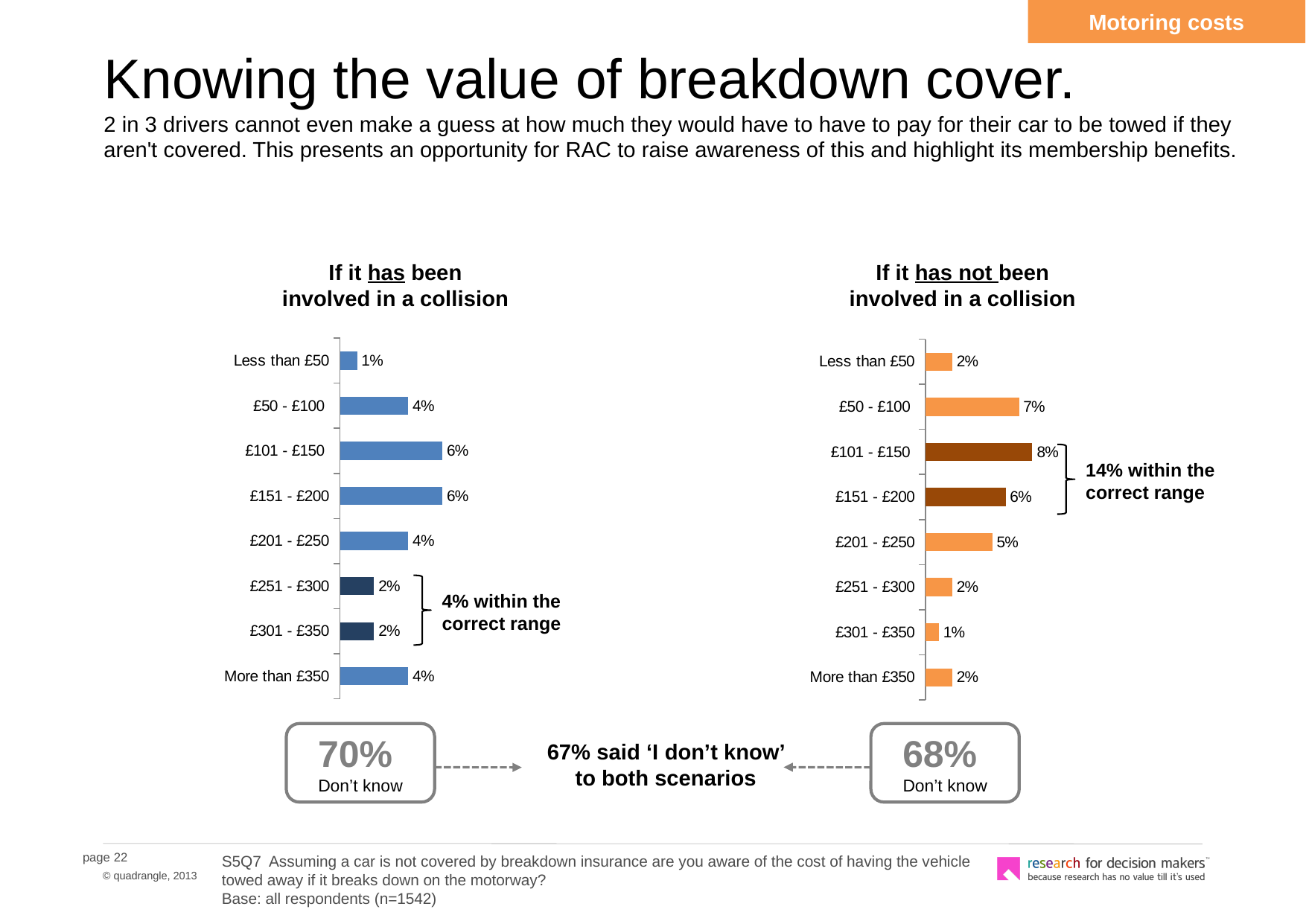

Motoring costs
# Knowing the value of breakdown cover. 2 in 3 drivers cannot even make a guess at how much they would have to have to pay for their car to be towed if they aren't covered. This presents an opportunity for RAC to raise awareness of this and highlight its membership benefits.
If it has been involved in a collision
If it has not been involved in a collision

### Chart

| Category | Series 1 |
|---|---|
| More than £350 | 0.04000000000000002 |
| £301 - £350 | 0.02000000000000001 |
| £251 - £300 | 0.02000000000000001 |
| £201 - £250 | 0.04000000000000002 |
| £151 - £200 | 0.06000000000000003 |
| £101 - £150  | 0.06000000000000003 |
| £50 - £100  | 0.04000000000000002 |
| Less than £50 | 0.010000000000000005 |

### Chart

| Category | Series 1 |
|---|---|
| More than £350 | 0.02000000000000001 |
| £301 - £350 | 0.010000000000000005 |
| £251 - £300 | 0.02000000000000001 |
| £201 - £250 | 0.05 |
| £151 - £200 | 0.06000000000000003 |
| £101 - £150  | 0.08000000000000004 |
| £50 - £100  | 0.07000000000000002 |
| Less than £50 | 0.02000000000000001 |
14% within the correct range

4% within the correct range
70%
Don’t know
68%
Don’t know
67% said ‘I don’t know’ to both scenarios

S5Q7  Assuming a car is not covered by breakdown insurance are you aware of the cost of having the vehicle towed away if it breaks down on the motorway?
Base: all respondents (n=1542)